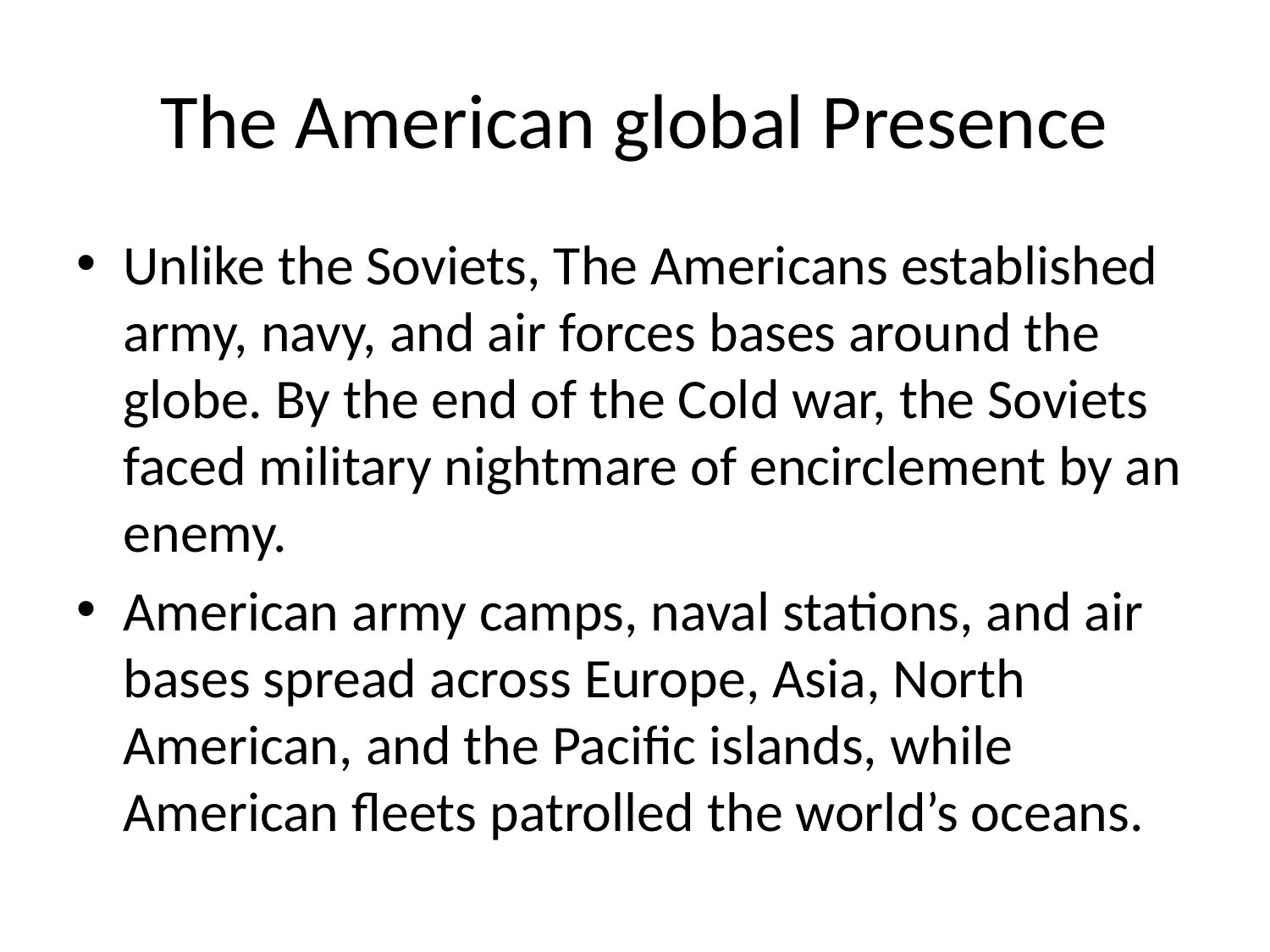

# The American global Presence
Unlike the Soviets, The Americans established army, navy, and air forces bases around the globe. By the end of the Cold war, the Soviets faced military nightmare of encirclement by an enemy.
American army camps, naval stations, and air bases spread across Europe, Asia, North American, and the Pacific islands, while American fleets patrolled the world’s oceans.